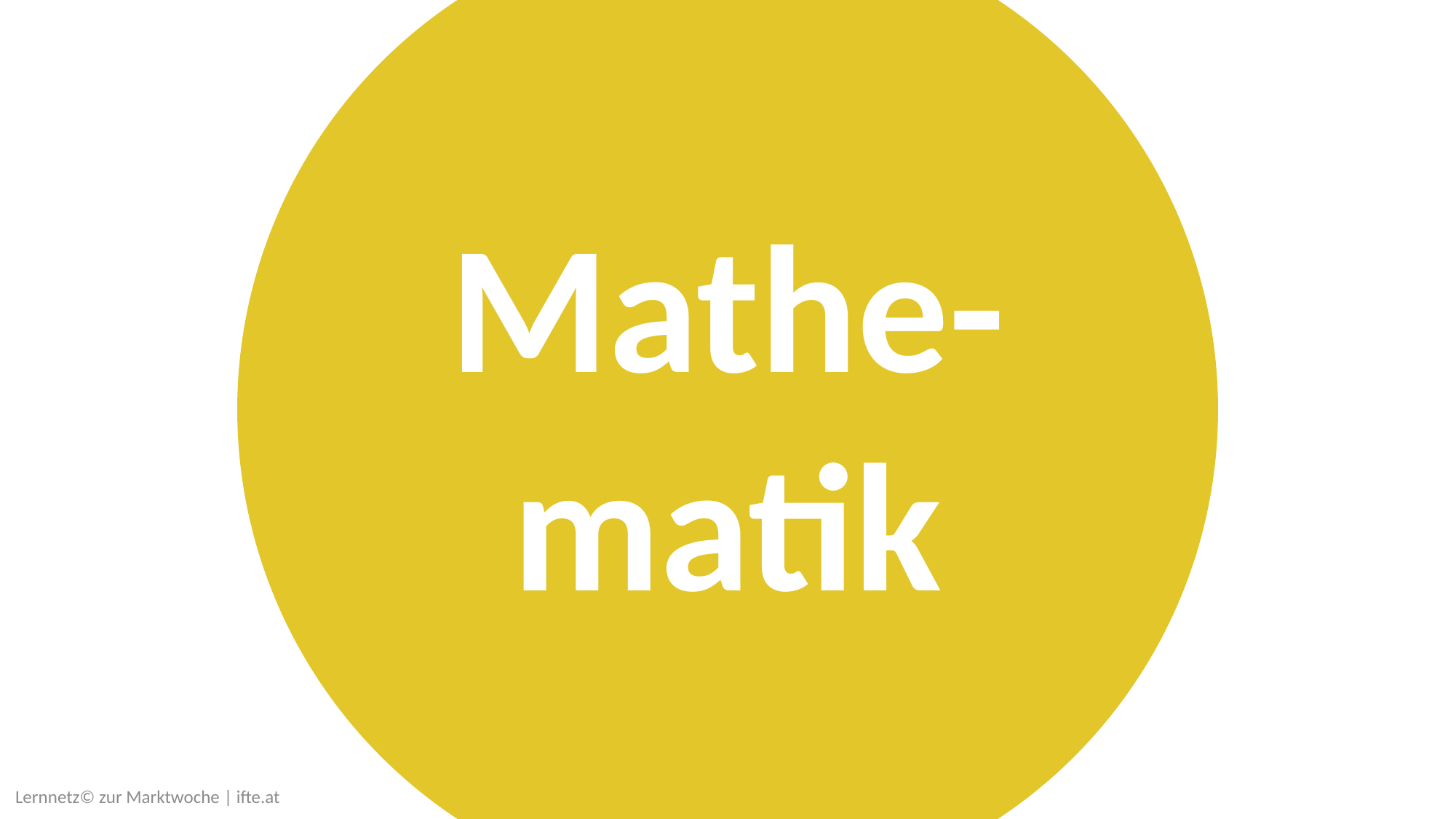

mögliche Aktivitäten im Projekt „Marktwoche“
Bezug zum Lehrplan
Mathe-matik
Anhand konkreter Anwendungen wird bewusst, dass und wie außermathematische Problemstellungen in diese Sprache übertragen und dort bearbeitet werden können.
Die SuS erfahren im Unterricht, wie mathematische Denk- und Rechenvorgänge in unterschiedlichen Anwendungen, Berufsfeldern und anderen Wissenschaften eingesetzt werden, sodass sie Mathematik als beziehungsreich und nicht als isoliert erleben.
Die SuS erleben Mathematik nicht nur als Unterrichtsgegenstand mit fertigen und zu lernenden Zusammenhängen, sondern vor allem als Prozess, in den sie selbst involviert sind.
Rechnen: Durchführen von Rechenoperationen mit konkreten Zahlen (auch Abschätzen von Größenordnungen)
Eine Herausforderung ... liegt in der Balance zwischen der Nutzung digitaler Technologien und der Ausbildung grundlegender kognitiver Fähigkeiten sowie manuell-operativer Fertigkeiten.
Der Unterricht soll die Eigenständigkeit und Selbsttätigkeit der SuS fördern.
digital und analog möglich:
Liste mit benötigten Materialien ausfüllen und Preise für die jeweiligen Mengen berechnen (M - Projekt planen, Materialien)
Gesamtarbeitszeit für die Herstellung der Stückzahl berechnen bzw. Zeit zum Einüben der Dienstleistung schätzen (M - Projekt planen, Arbeitspakete)
Wechselgeld (im Kopf) berechnen und herausgeben (M - Markt-Tag)
Angebot und Nachfrage für den Markt-Tag schätzen und berechnen (M - Angebot & Nachfrage)
fairen Preis schätzen und berechnen (M - Preis berechnen)
gesamte Ausgaben berechnen (Einkaufsliste und sonstige Kosten) (M - Preis berechnen)
mit Hilfe des Formulars zum Finanzplan folgende Werte berechnen: Ausgaben, Ausgaben pro Stück, Verkaufspreis (Arbeitszeit!), Mindest-Stückzahl, um keinen Verlust zu machen; maximale und tatsächliche Einnahmen, maximalen und tatsächlichen Gewinn (M - Preis berechnen, M - Reflexion)
Lernnetz© zur Marktwoche | ifte.at